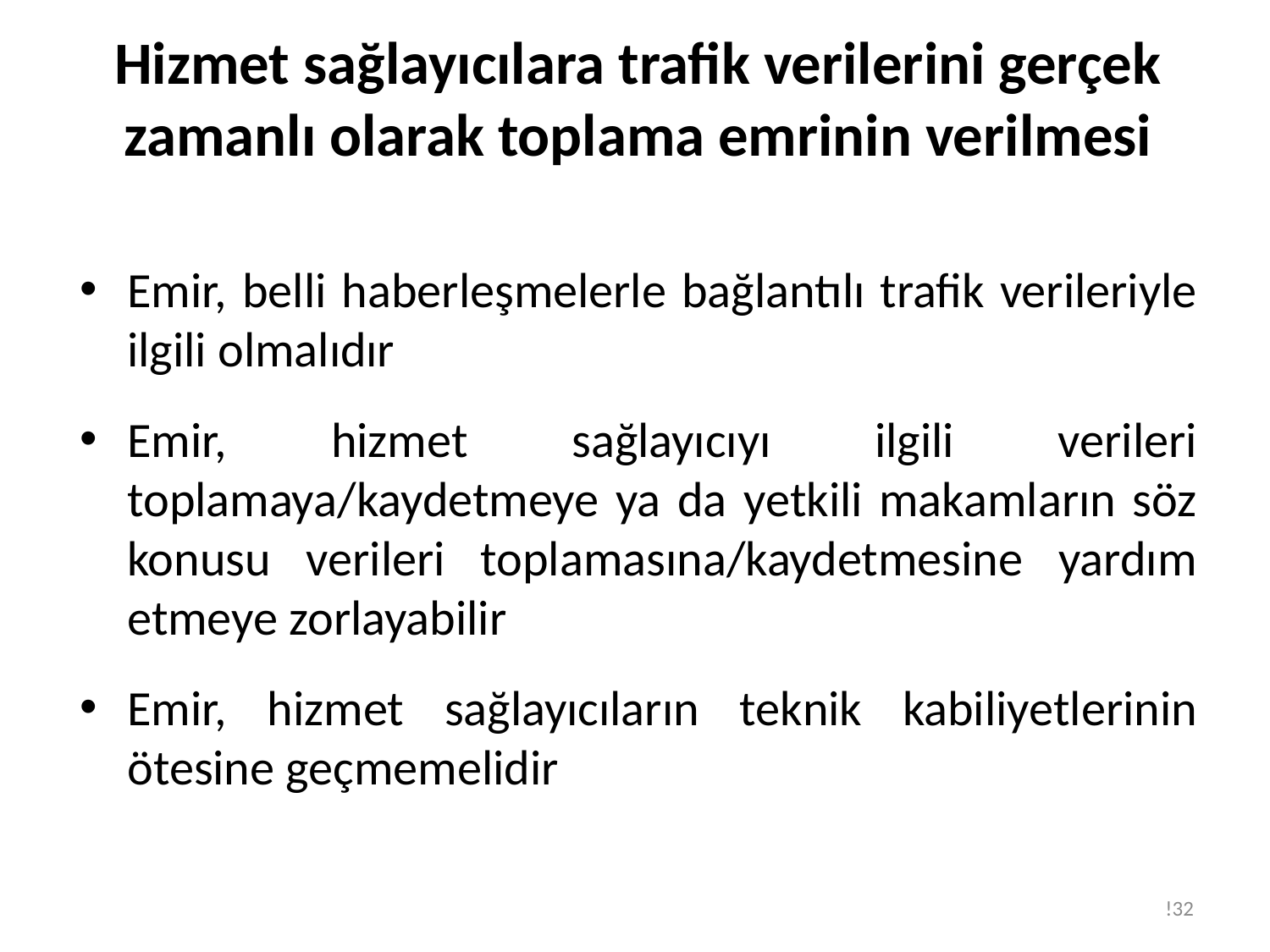

# Hizmet sağlayıcılara trafik verilerini gerçek zamanlı olarak toplama emrinin verilmesi
Emir, belli haberleşmelerle bağlantılı trafik verileriyle ilgili olmalıdır
Emir, hizmet sağlayıcıyı ilgili verileri toplamaya/kaydetmeye ya da yetkili makamların söz konusu verileri toplamasına/kaydetmesine yardım etmeye zorlayabilir
Emir, hizmet sağlayıcıların teknik kabiliyetlerinin ötesine geçmemelidir
!32